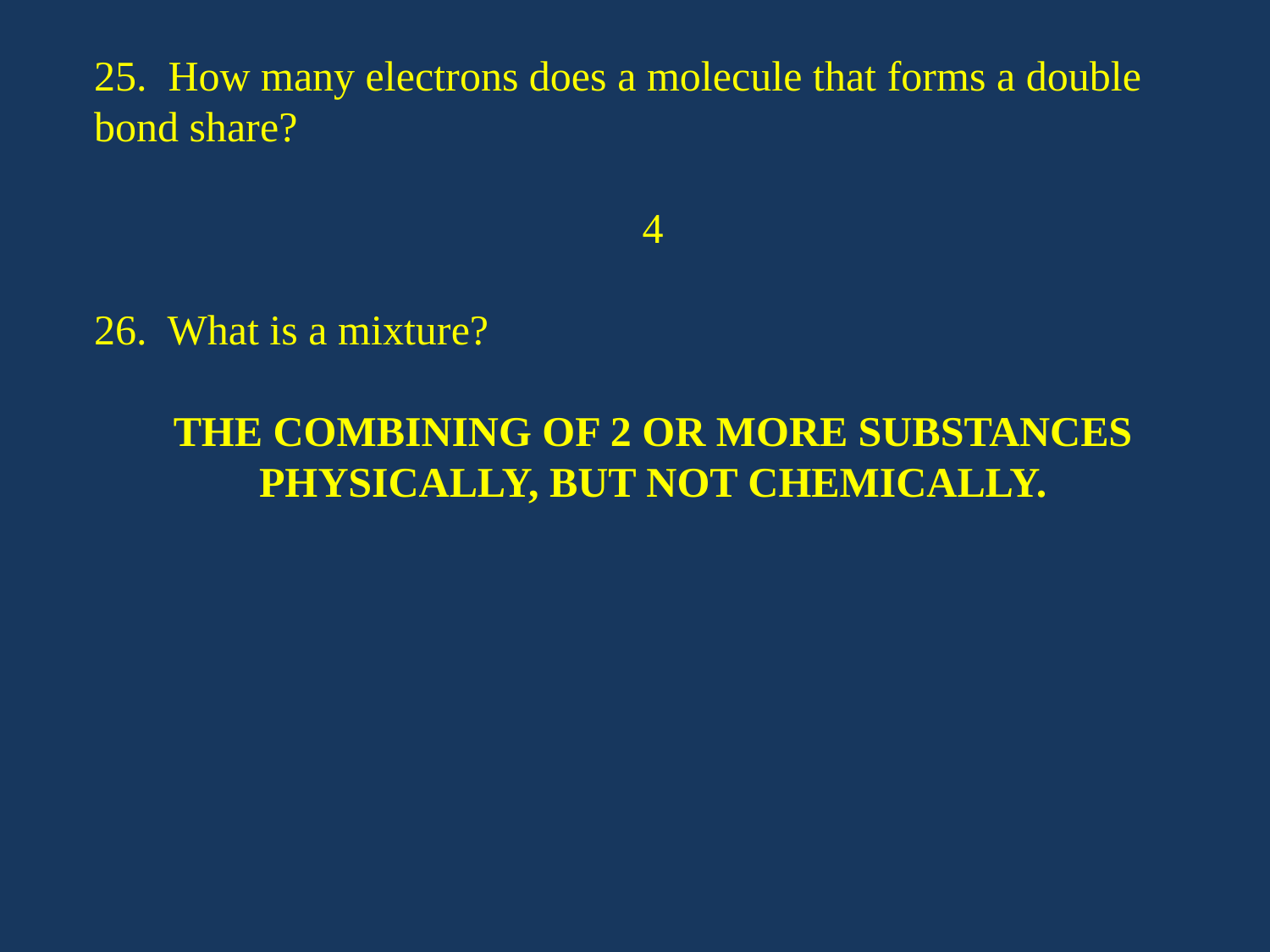

25.  How many electrons does a molecule that forms a double bond share?

4

26.  What is a mixture?

THE COMBINING OF 2 OR MORE SUBSTANCES PHYSICALLY, BUT NOT CHEMICALLY.